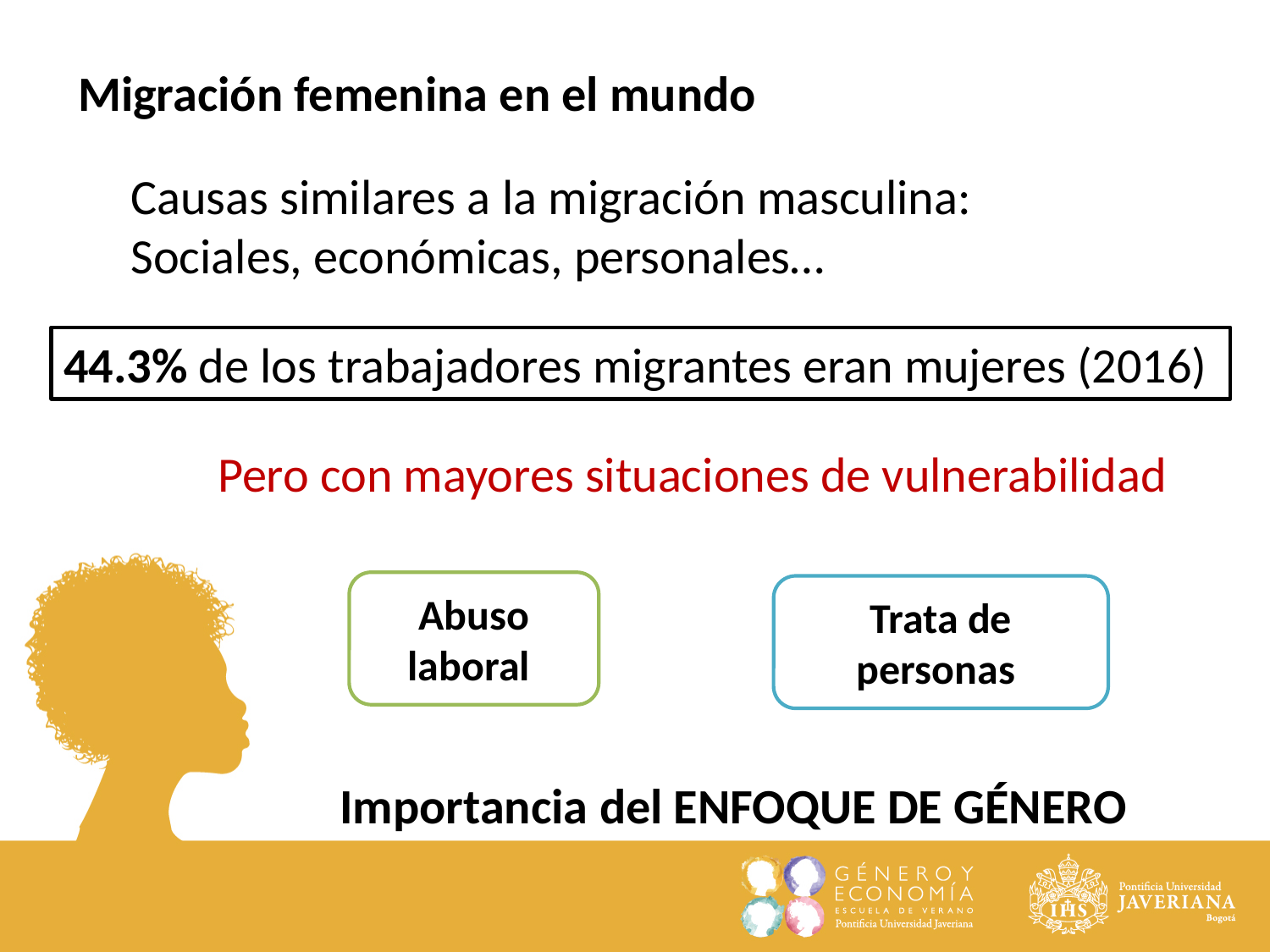

Migración femenina en el mundo
Causas similares a la migración masculina:
Sociales, económicas, personales…
44.3% de los trabajadores migrantes eran mujeres (2016)
Pero con mayores situaciones de vulnerabilidad
Abuso laboral
Trata de personas
Importancia del ENFOQUE DE GÉNERO